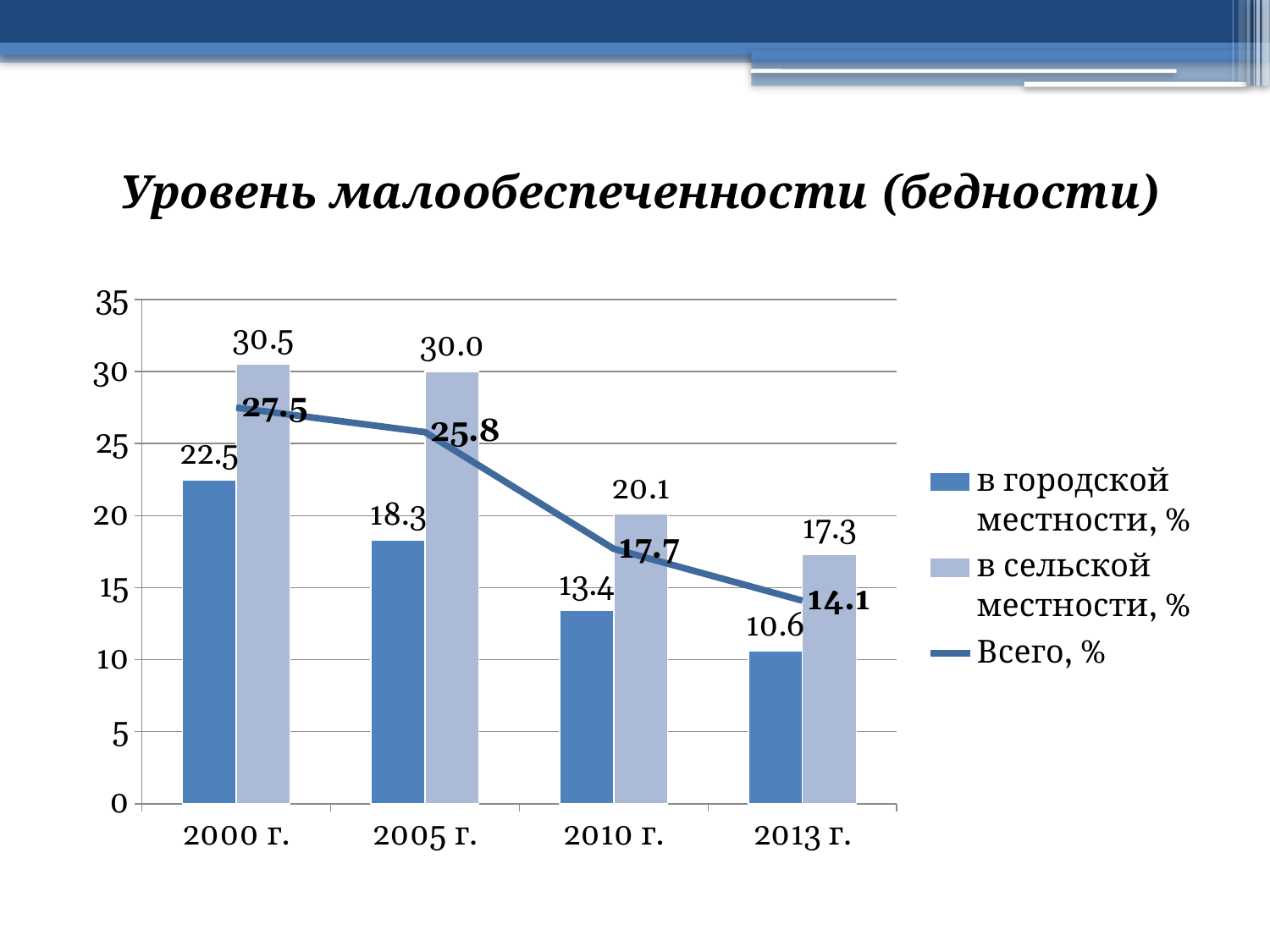

Уровень малообеспеченности (бедности)

### Chart

| Category | в городской местности, % | в сельской местности, % | Всего, % |
|---|---|---|---|
| 2000 г. | 22.5 | 30.5 | 27.5 |
| 2005 г. | 18.3 | 30.0 | 25.8 |
| 2010 г. | 13.4 | 20.1 | 17.7 |
| 2013 г. | 10.6 | 17.3 | 14.1 |